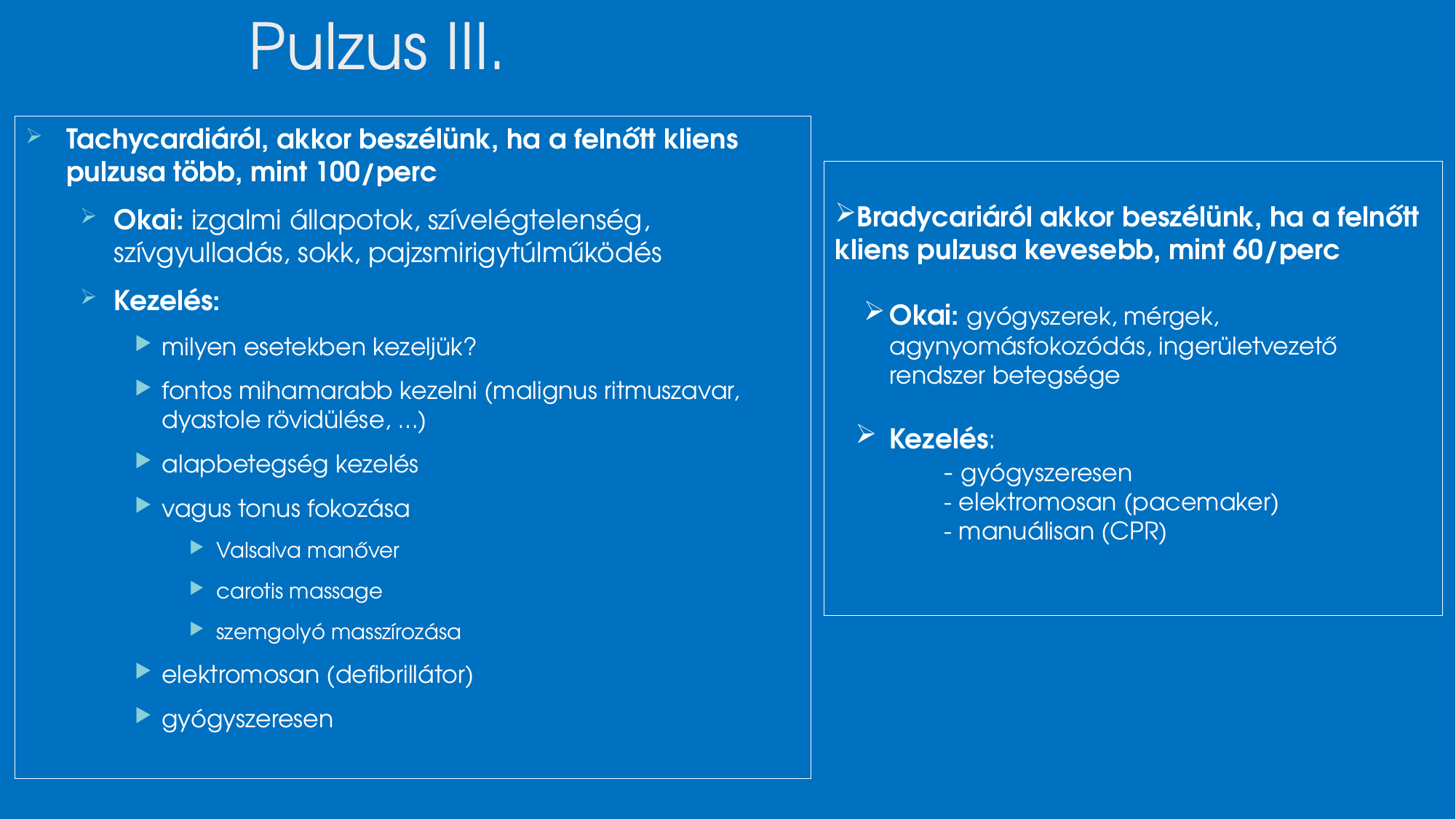

# Pulzus III.
Tachycardiáról, akkor beszélünk, ha a felnőtt kliens pulzusa több, mint 100/perc
Okai: izgalmi állapotok, szívelégtelenség, szívgyulladás, sokk, pajzsmirigytúlműködés
Kezelés:
milyen esetekben kezeljük?
fontos mihamarabb kezelni (malignus ritmuszavar, dyastole rövidülése, …)
alapbetegség kezelés
vagus tonus fokozása
Valsalva manőver
carotis massage
szemgolyó masszírozása
elektromosan (defibrillátor)
gyógyszeresen

Bradycariáról akkor beszélünk, ha a felnőtt kliens pulzusa kevesebb, mint 60/perc

Okai: gyógyszerek, mérgek, agynyomásfokozódás, ingerületvezető rendszer betegsége

Kezelés:
	- gyógyszeresen
	- elektromosan (pacemaker)
	- manuálisan (CPR)